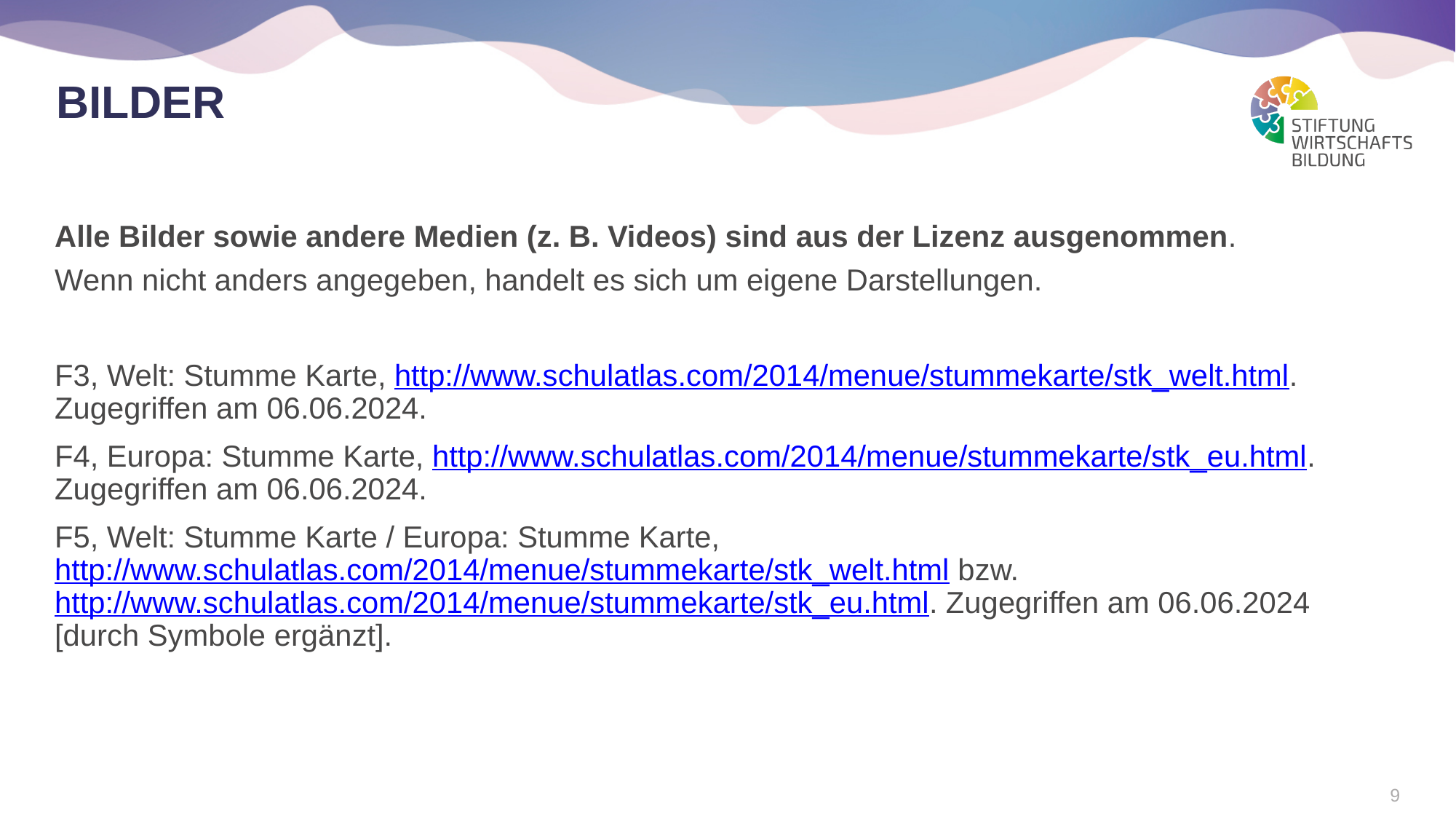

# Bilder
Alle Bilder sowie andere Medien (z. B. Videos) sind aus der Lizenz ausgenommen.
Wenn nicht anders angegeben, handelt es sich um eigene Darstellungen.

F3, Welt: Stumme Karte, http://www.schulatlas.com/2014/menue/stummekarte/stk_welt.html. Zugegriffen am 06.06.2024.
F4, Europa: Stumme Karte, http://www.schulatlas.com/2014/menue/stummekarte/stk_eu.html. Zugegriffen am 06.06.2024.
F5, Welt: Stumme Karte / Europa: Stumme Karte, http://www.schulatlas.com/2014/menue/stummekarte/stk_welt.html bzw.  http://www.schulatlas.com/2014/menue/stummekarte/stk_eu.html. Zugegriffen am 06.06.2024 [durch Symbole ergänzt].
9